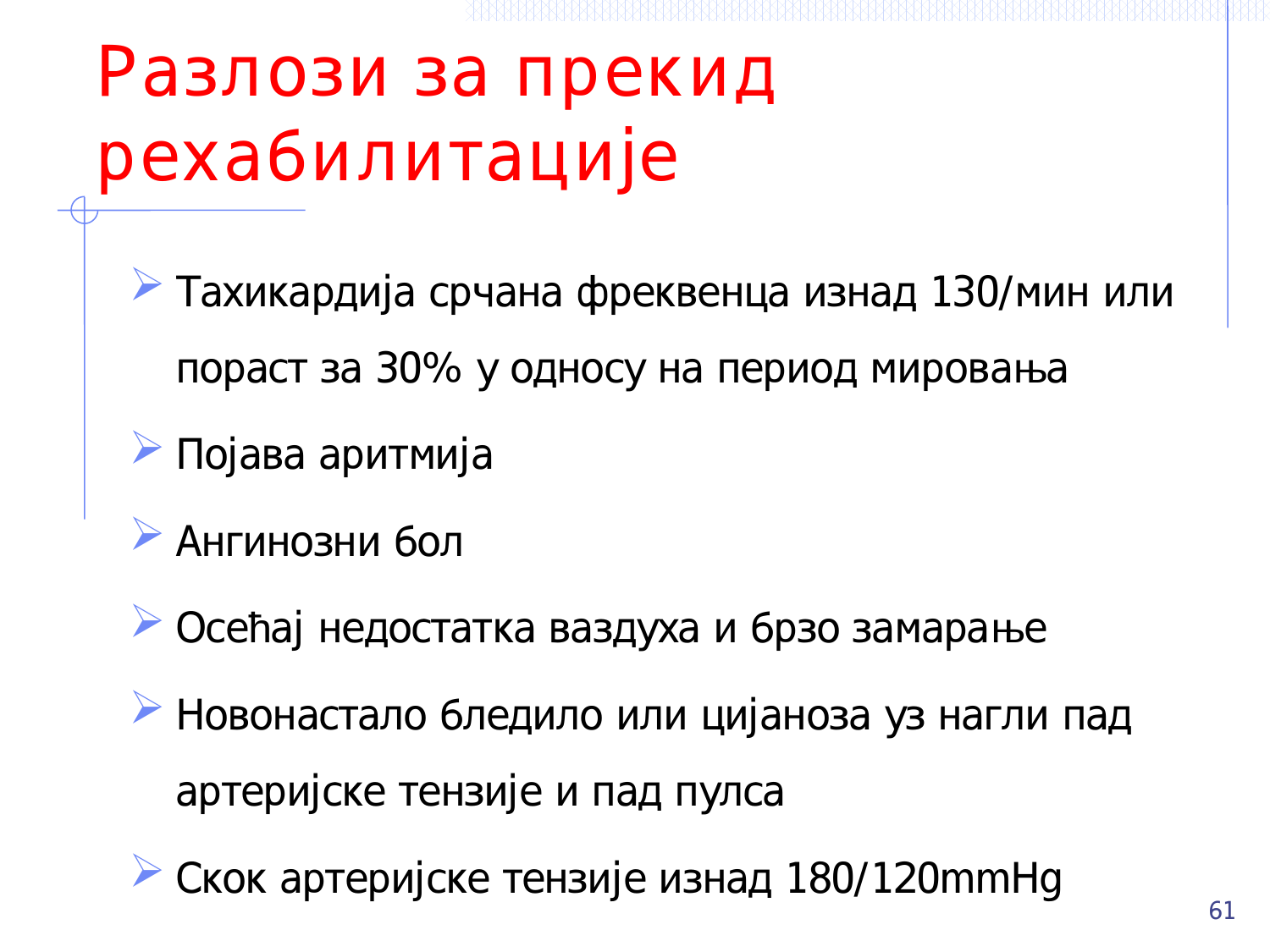

# Разлози за прекид рехабилитације
Тахикардија срчана фреквенца изнад 130/мин или пораст за 30% у односу на период мировања
Појава аритмија
Ангинозни бол
Осећај недостатка ваздуха и брзо замарање
Новонастало бледило или цијаноза уз нагли пад артеријске тензије и пад пулса
Скок артеријске тензије изнад 180/120mmHg

61